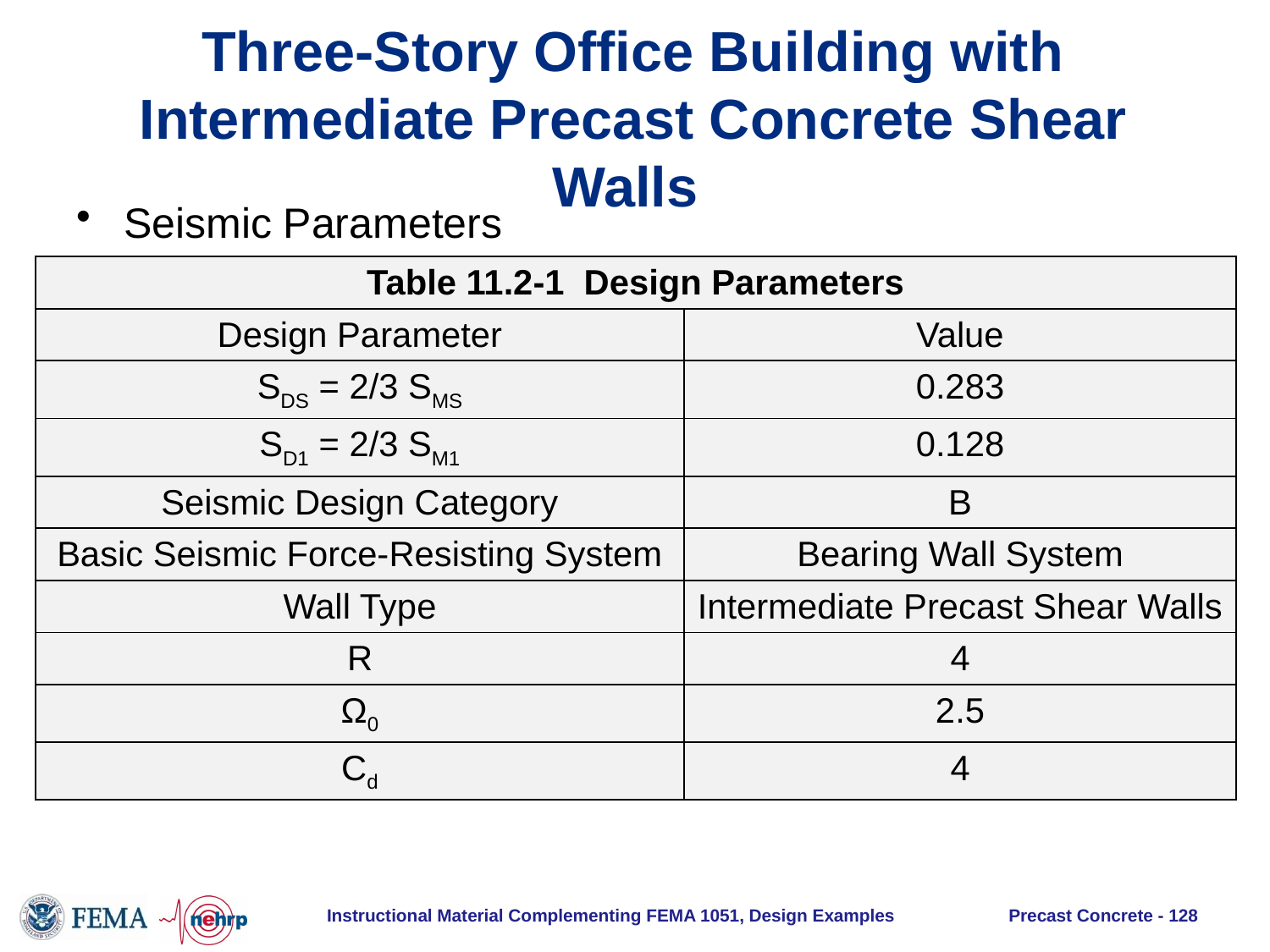

# Three-Story Office Building with Intermediate Precast Concrete Shear Walls
Seismic Parameters
| Table 11.2-1 Design Parameters |  |
| --- | --- |
| Design Parameter | Value |
| SDS = 2/3 SMS | 0.283 |
| SD1 = 2/3 SM1 | 0.128 |
| Seismic Design Category | B |
| Basic Seismic Force-Resisting System | Bearing Wall System |
| Wall Type | Intermediate Precast Shear Walls |
| R | 4 |
| Ω0 | 2.5 |
| Cd | 4 |